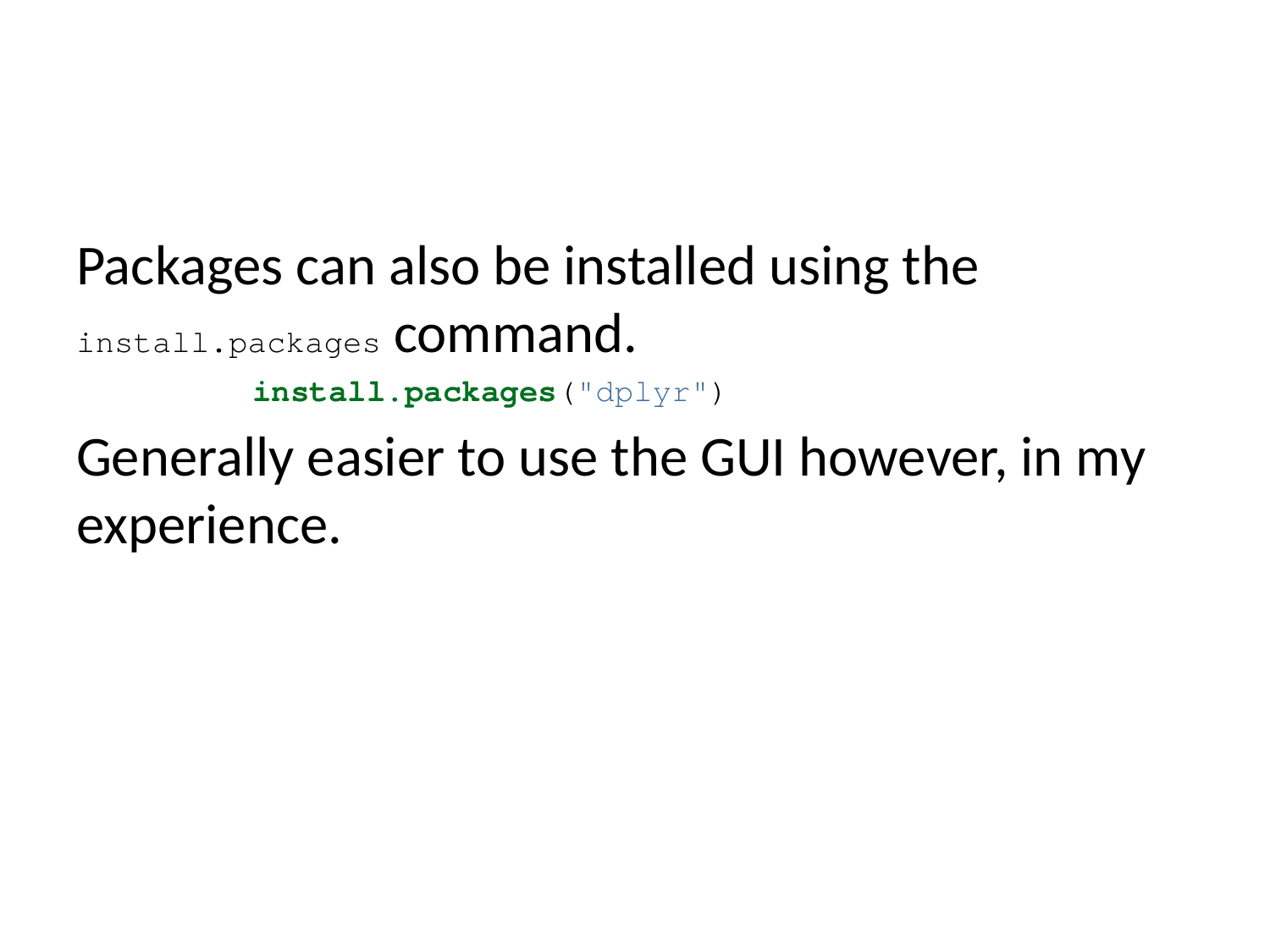

Packages can also be installed using the install.packages command.
install.packages("dplyr")
Generally easier to use the GUI however, in my experience.